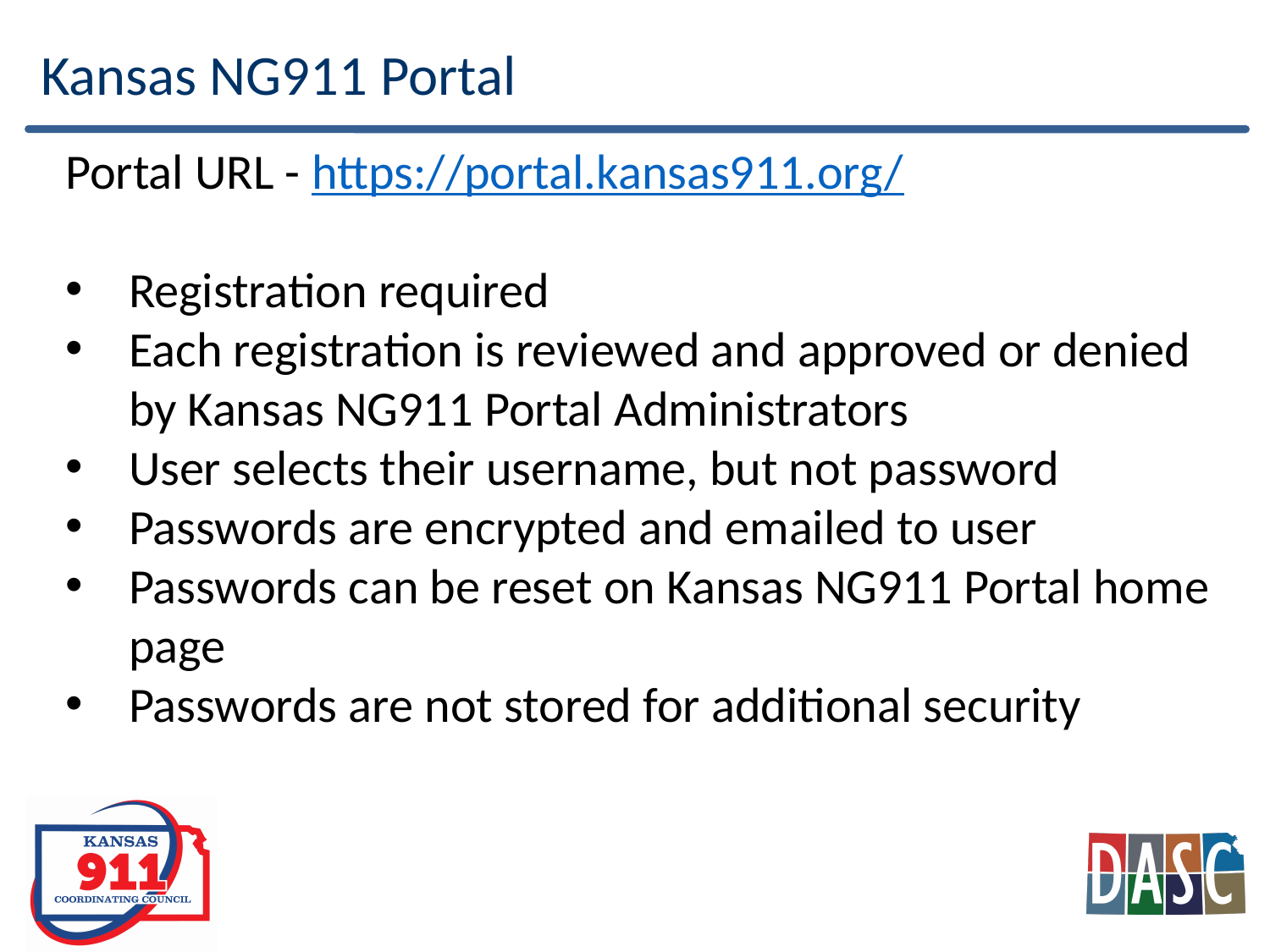

Kansas NG911 Portal

Portal URL - https://portal.kansas911.org/

Registration required
Each registration is reviewed and approved or denied by Kansas NG911 Portal Administrators
User selects their username, but not password
Passwords are encrypted and emailed to user
Passwords can be reset on Kansas NG911 Portal home page
Passwords are not stored for additional security